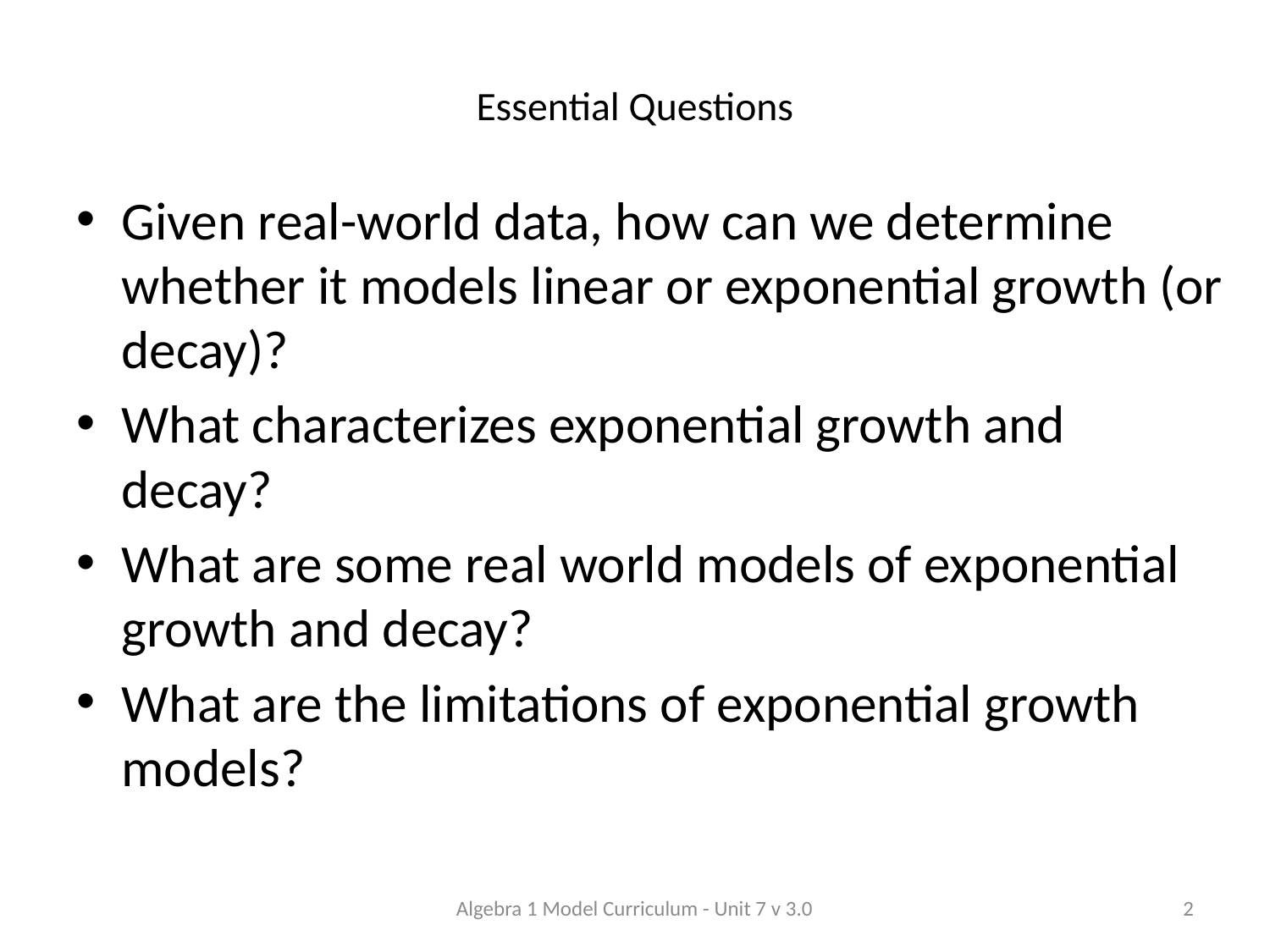

# Essential Questions
Given real-world data, how can we determine whether it models linear or exponential growth (or decay)?
What characterizes exponential growth and decay?
What are some real world models of exponential growth and decay?
What are the limitations of exponential growth models?

Algebra 1 Model Curriculum - Unit 7 v 3.0
2